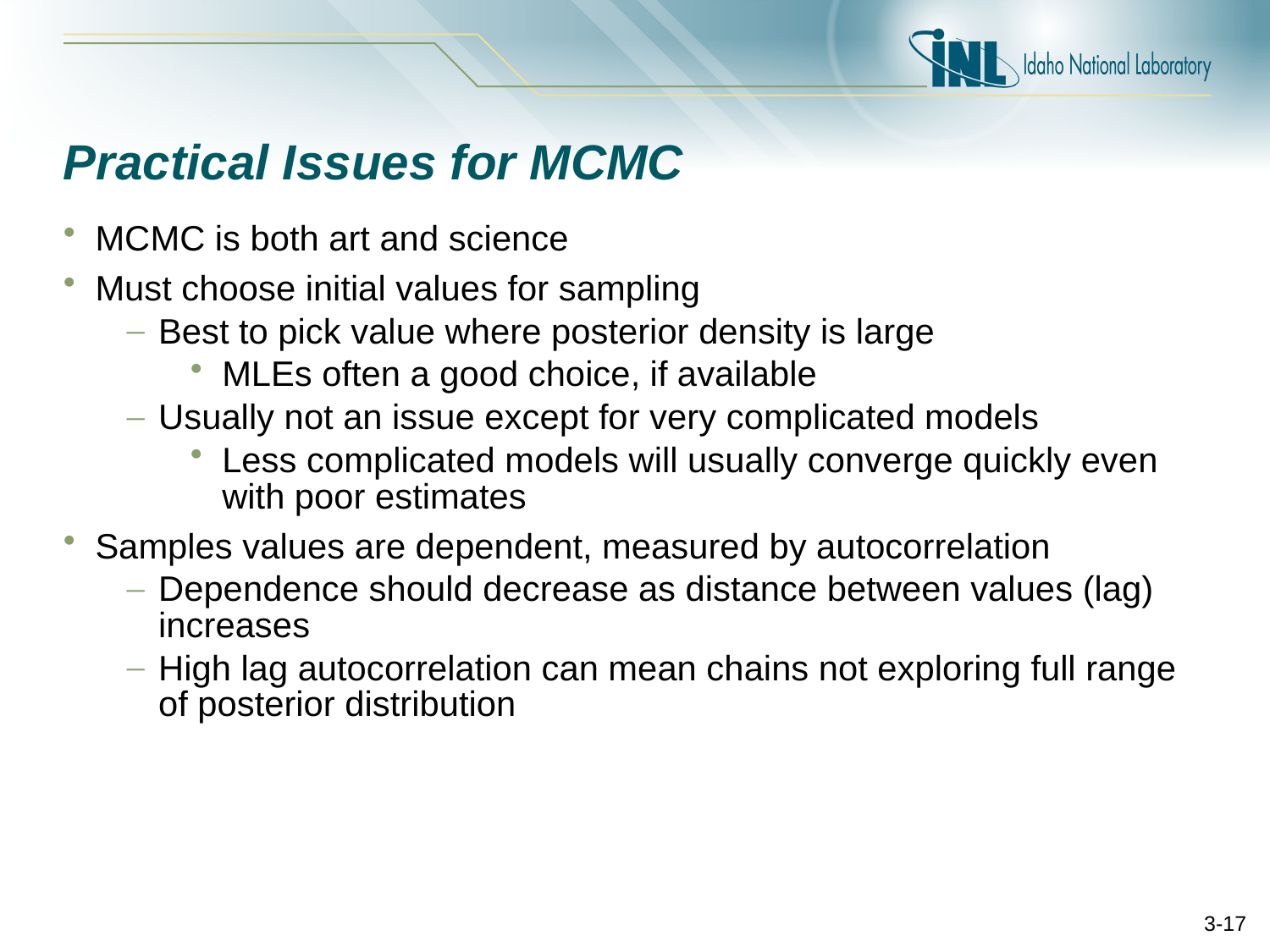

# Practical Issues for MCMC
MCMC is both art and science
Must choose initial values for sampling
Best to pick value where posterior density is large
MLEs often a good choice, if available
Usually not an issue except for very complicated models
Less complicated models will usually converge quickly even with poor estimates
Samples values are dependent, measured by autocorrelation
Dependence should decrease as distance between values (lag) increases
High lag autocorrelation can mean chains not exploring full range of posterior distribution

3-17